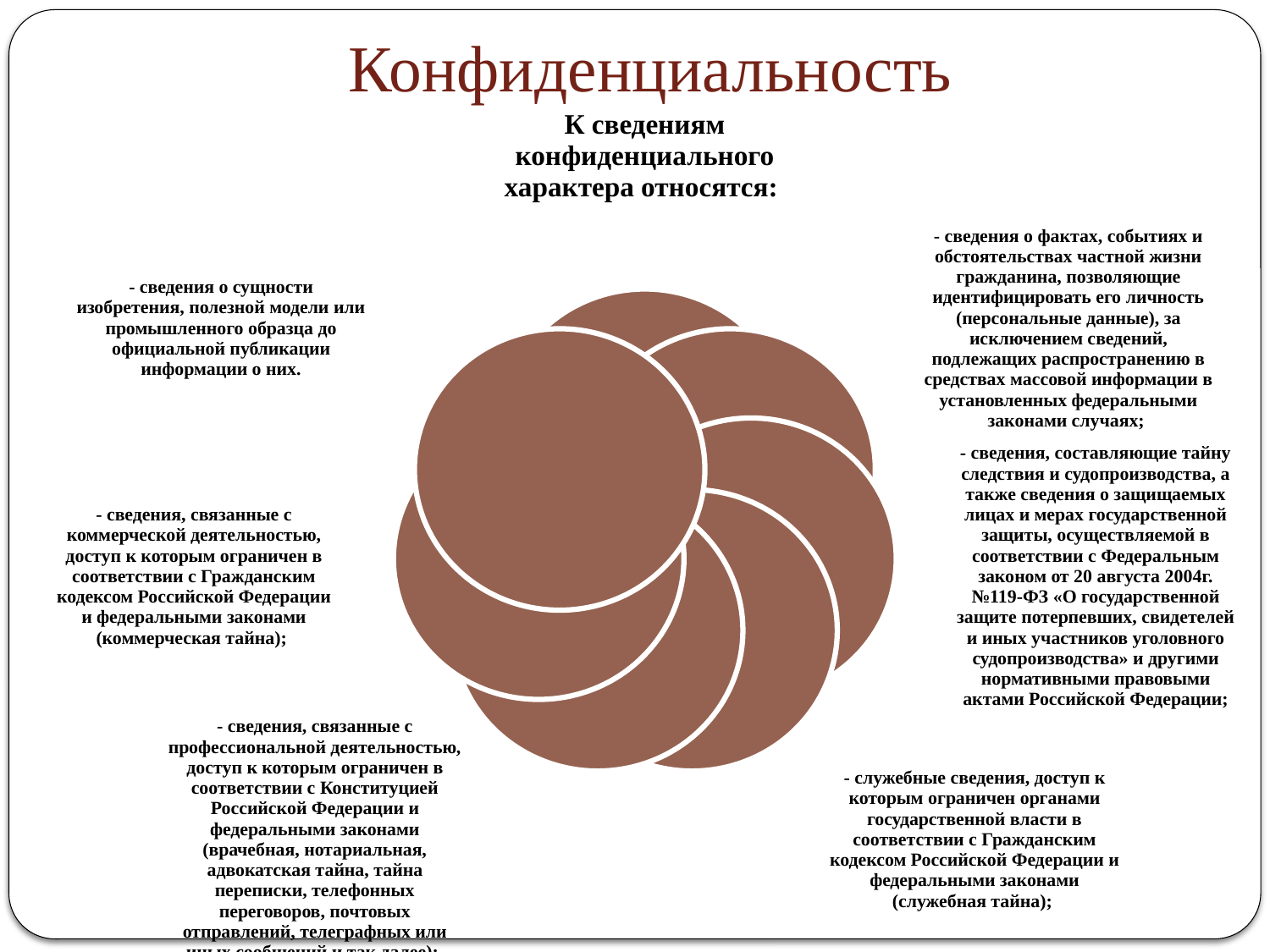

# Конфиденциальность
К сведениям конфиденциального характера относятся:
- сведения о фактах, событиях и обстоятельствах частной жизни гражданина, позволяющие идентифицировать его личность (персональные данные), за исключением сведений, подлежащих распространению в средствах массовой информации в установленных федеральными законами случаях;
- сведения, составляющие тайну следствия и судопроизводства, а также сведения о защищаемых лицах и мерах государственной защиты, осуществляемой в соответствии с Федеральным законом от 20 августа 2004г. №119-ФЗ «О государственной защите потерпевших, свидетелей и иных участников уголовного судопроизводства» и другими нормативными правовыми актами Российской Федерации;
- служебные сведения, доступ к которым ограничен органами государственной власти в соответствии с Гражданским кодексом Российской Федерации и федеральными законами (служебная тайна);
- сведения, связанные с коммерческой деятельностью, доступ к которым ограничен в соответствии с Гражданским кодексом Российской Федерации и федеральными законами (коммерческая тайна);
- сведения о сущности изобретения, полезной модели или промышленного образца до официальной публикации информации о них.